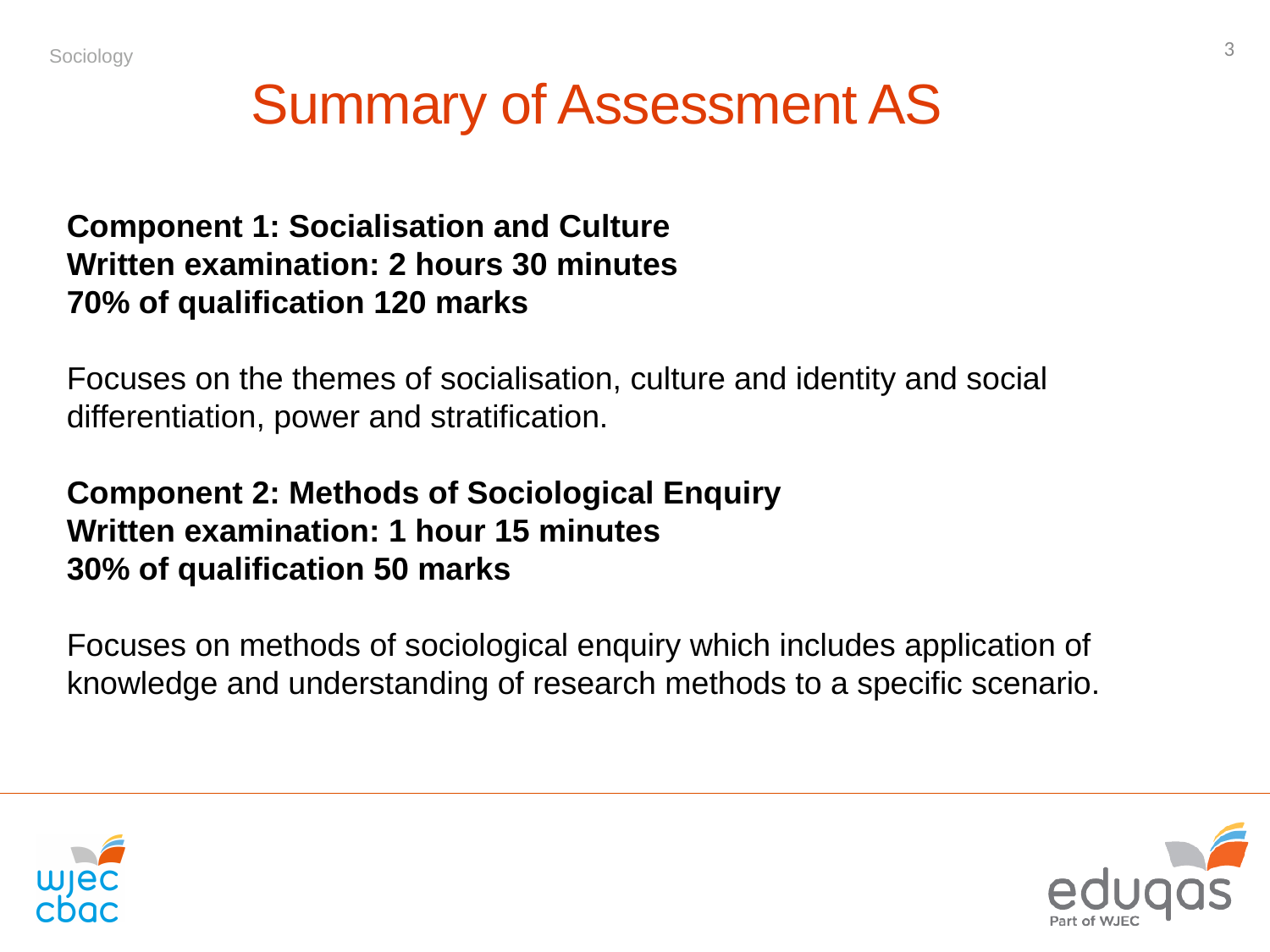

3
Sociology
Summary of Assessment AS
Component 1: Socialisation and Culture
Written examination: 2 hours 30 minutes
70% of qualification 120 marks

Focuses on the themes of socialisation, culture and identity and social differentiation, power and stratification.

Component 2: Methods of Sociological Enquiry
Written examination: 1 hour 15 minutes
30% of qualification 50 marks

Focuses on methods of sociological enquiry which includes application of knowledge and understanding of research methods to a specific scenario.